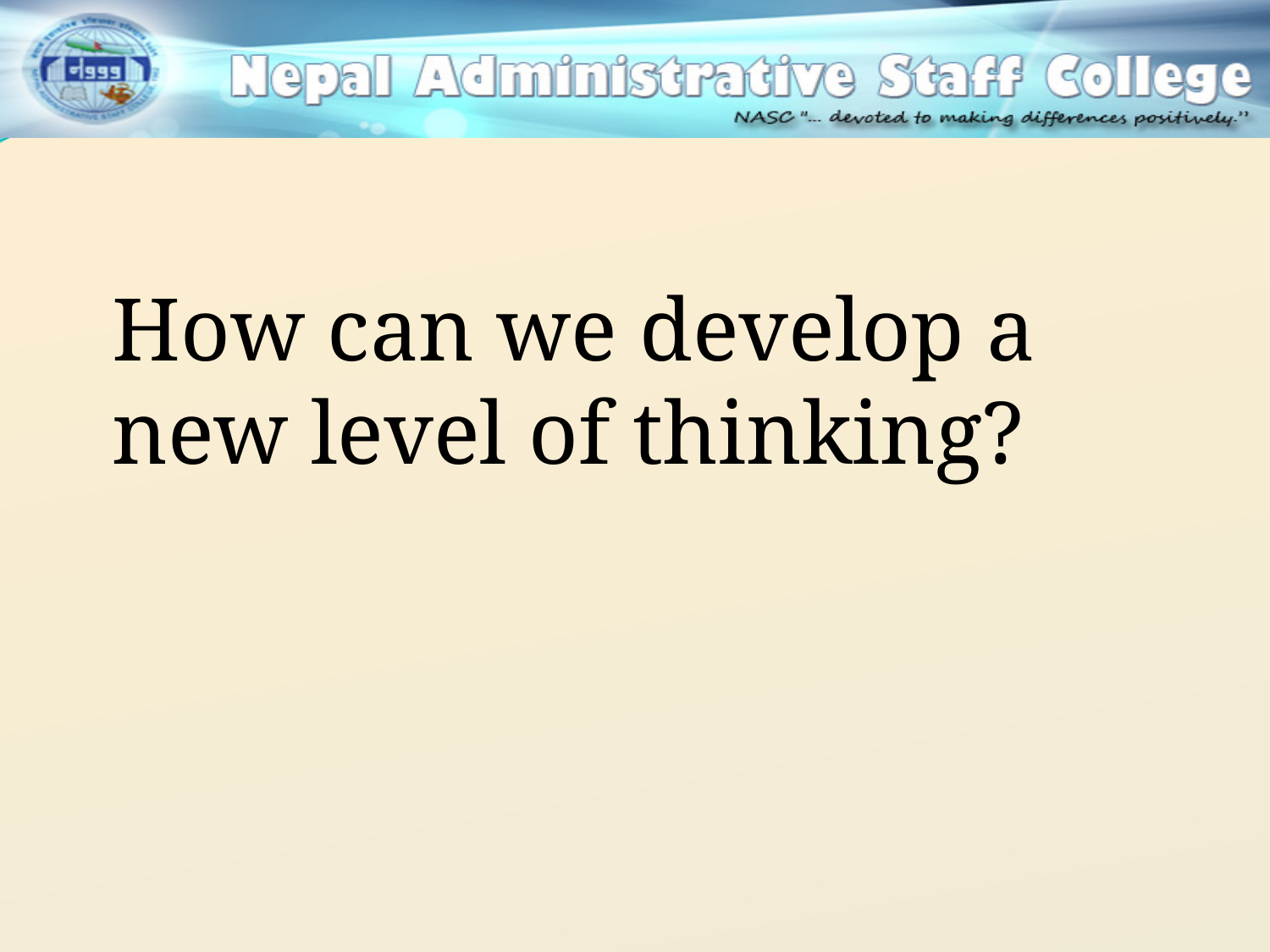

How can we develop a new level of thinking?